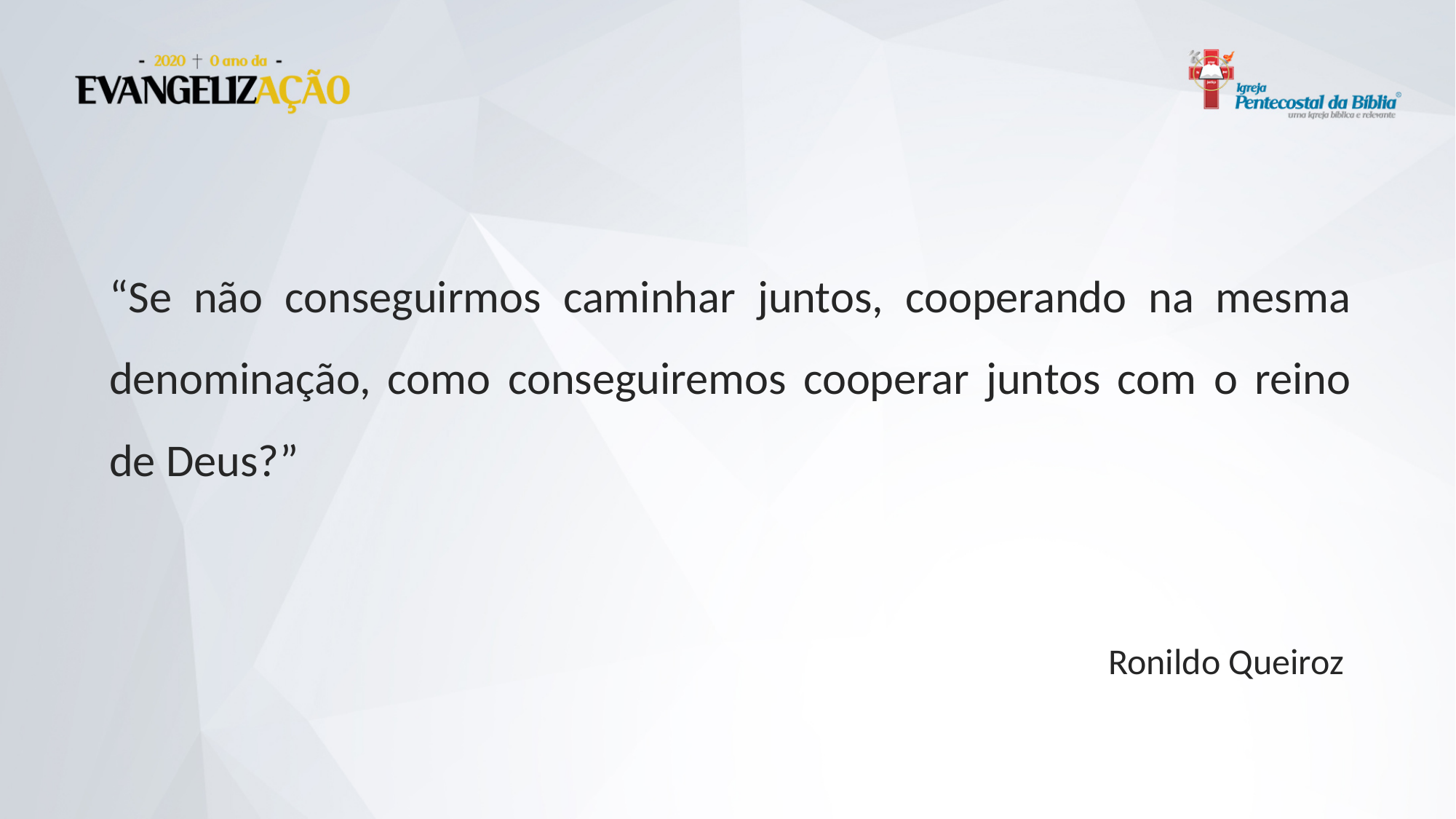

“Se não conseguirmos caminhar juntos, cooperando na mesma denominação, como conseguiremos cooperar juntos com o reino de Deus?”

Ronildo Queiroz